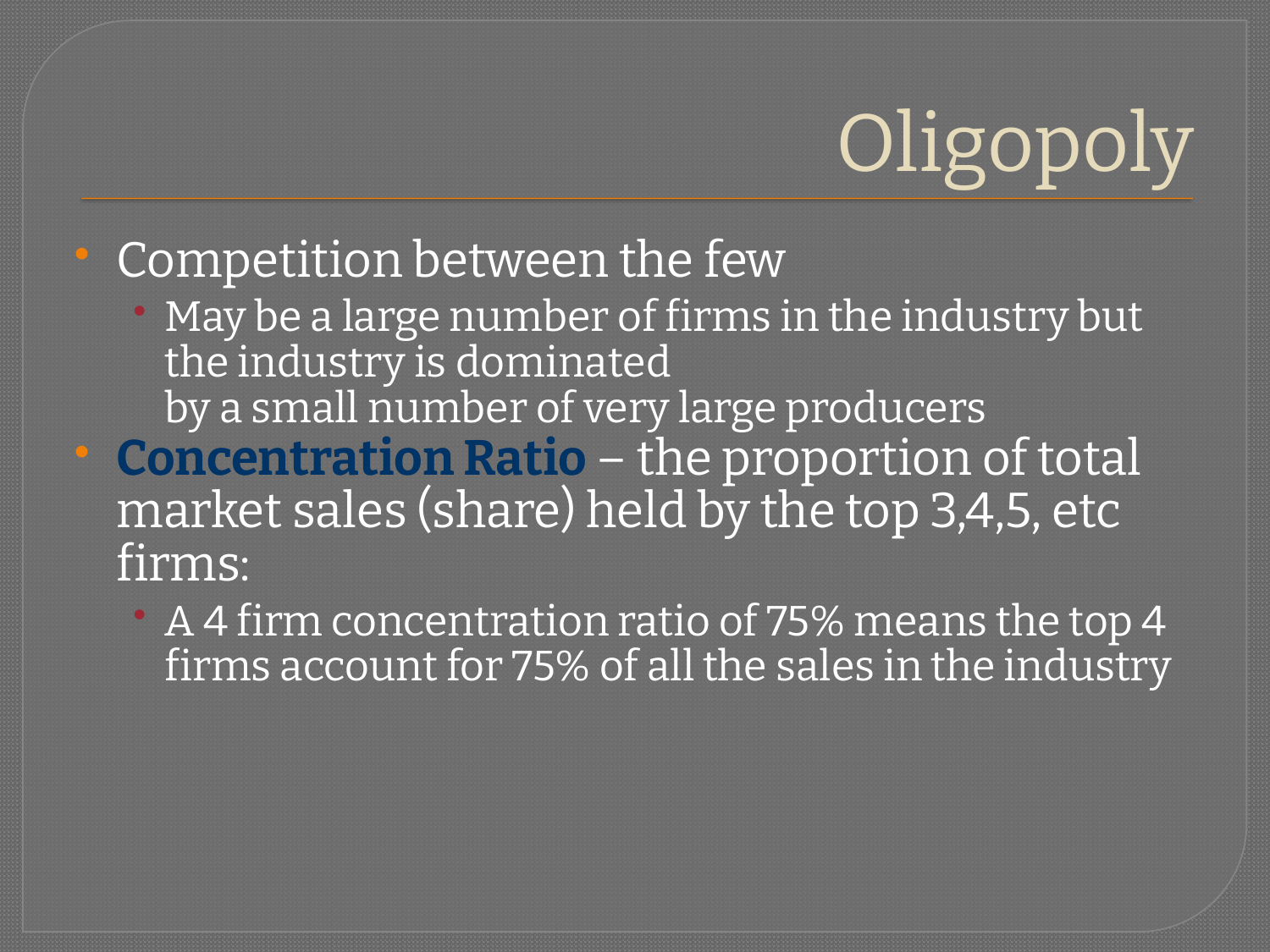

# Oligopoly
Competition between the few
May be a large number of firms in the industry but the industry is dominated
by a small number of very large producers
Concentration Ratio – the proportion of total market sales (share) held by the top 3,4,5, etc firms:
A 4 firm concentration ratio of 75% means the top 4 firms account for 75% of all the sales in the industry